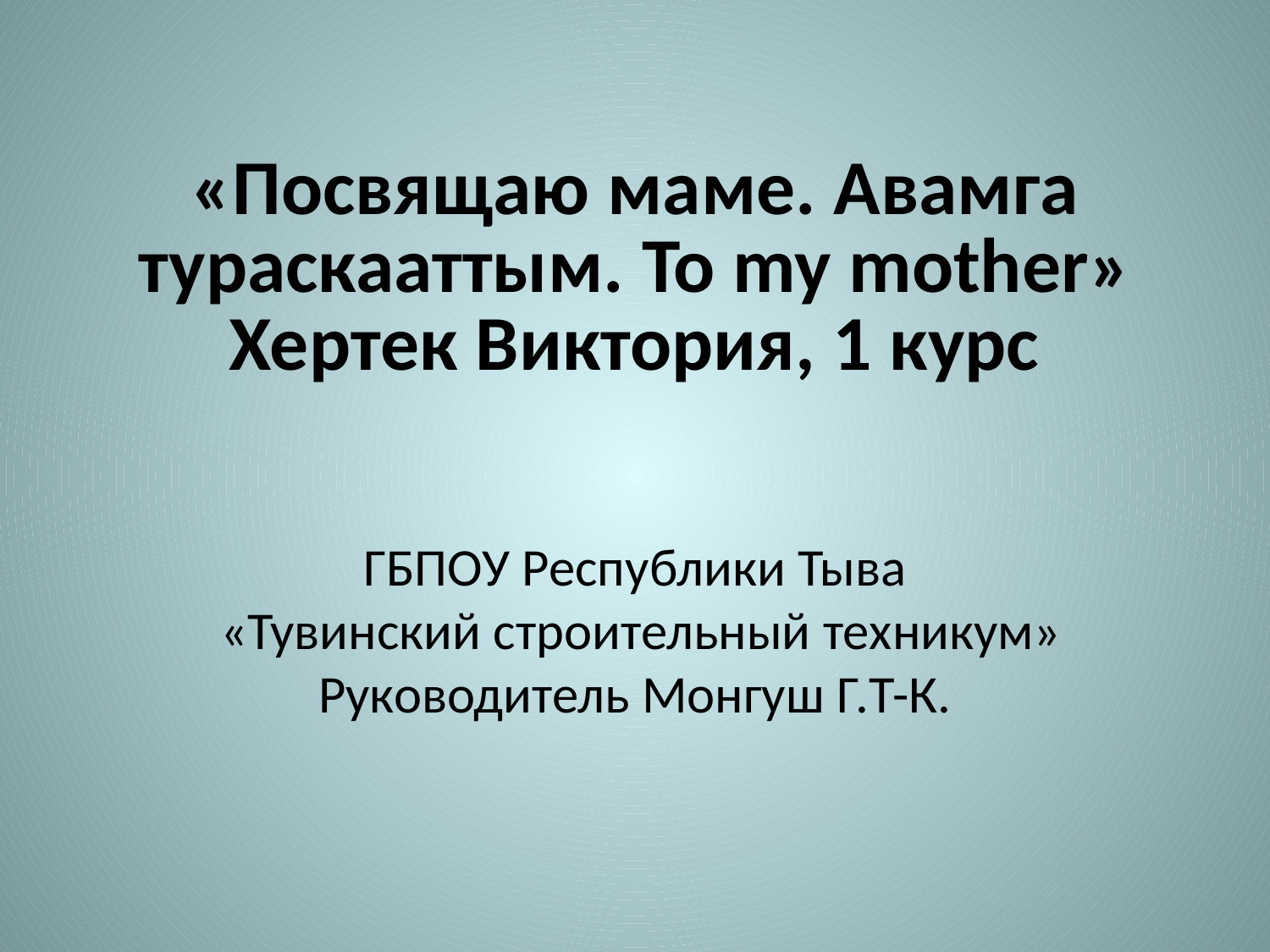

# «Посвящаю маме. Авамга тураскааттым. To my mother» Хертек Виктория, 1 курс
ГБПОУ Республики Тыва
 «Тувинский строительный техникум»
Руководитель Монгуш Г.Т-К.